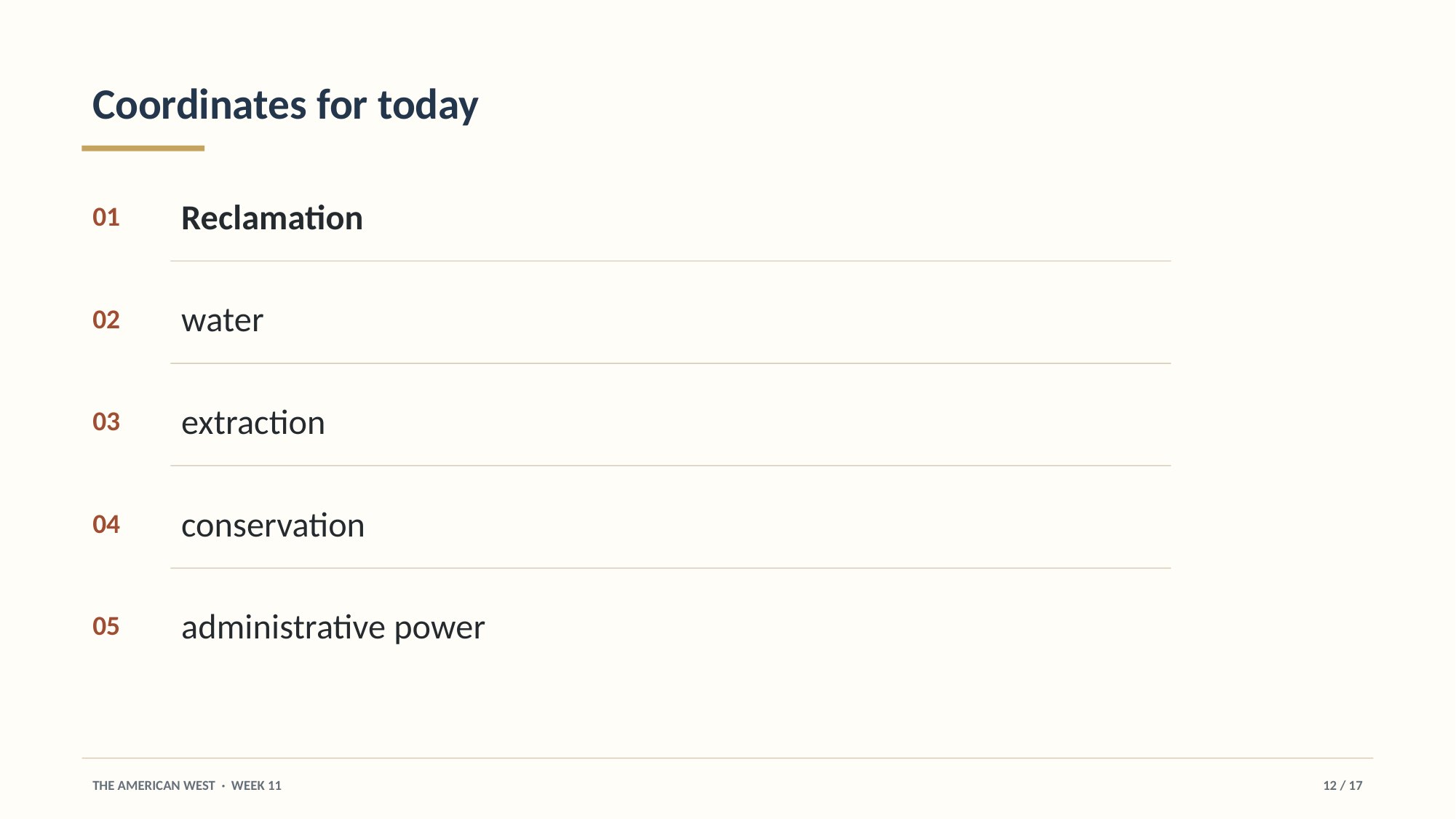

Coordinates for today

Reclamation
01

water
02

extraction
03

conservation
04

administrative power
05

THE AMERICAN WEST  ·  WEEK 11
12 / 17